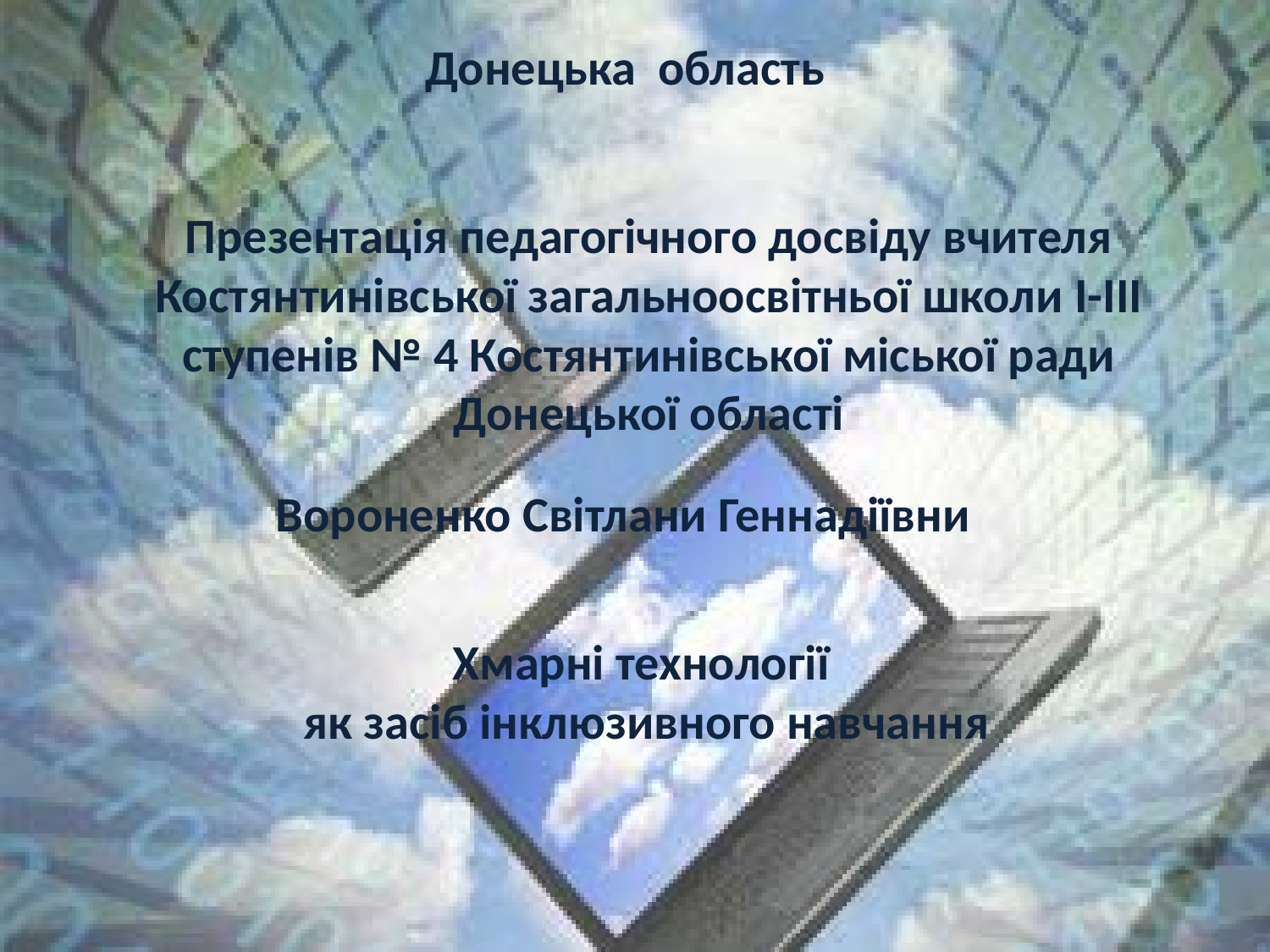

Донецька  область
# Презентація педагогічного досвіду вчителя Костянтинівської загальноосвітньої школи І-ІІІ ступенів № 4 Костянтинівської міської ради Донецької області
Вороненко Світлани Геннадіївни
Хмарні технології
як засіб інклюзивного навчання